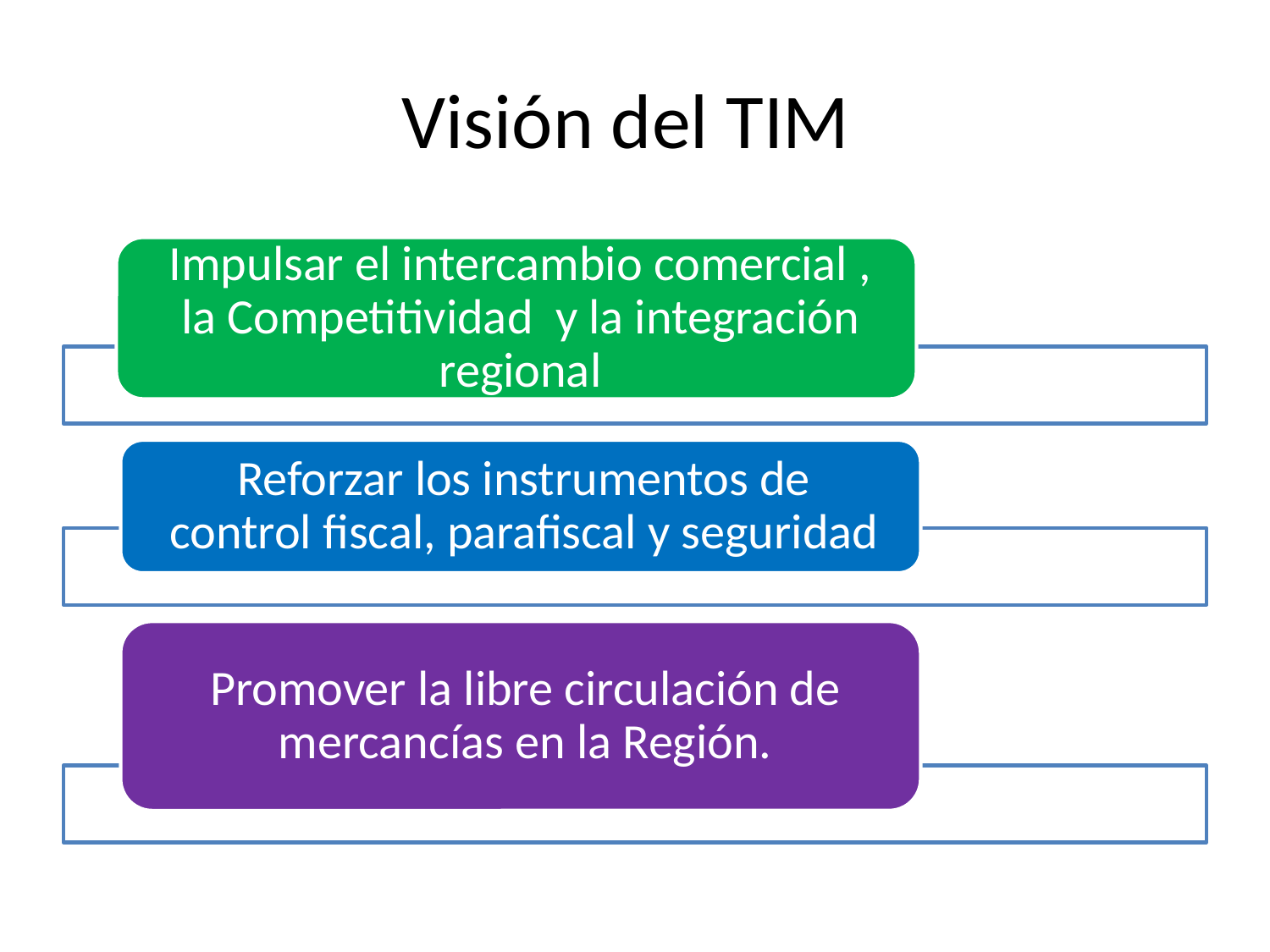

# Visión del TIM
Impulsar el intercambio comercial , la Competitividad  y la integración regional
Reforzar los instrumentos de control fiscal, parafiscal y seguridad
Promover la libre circulación de mercancías en la Región.